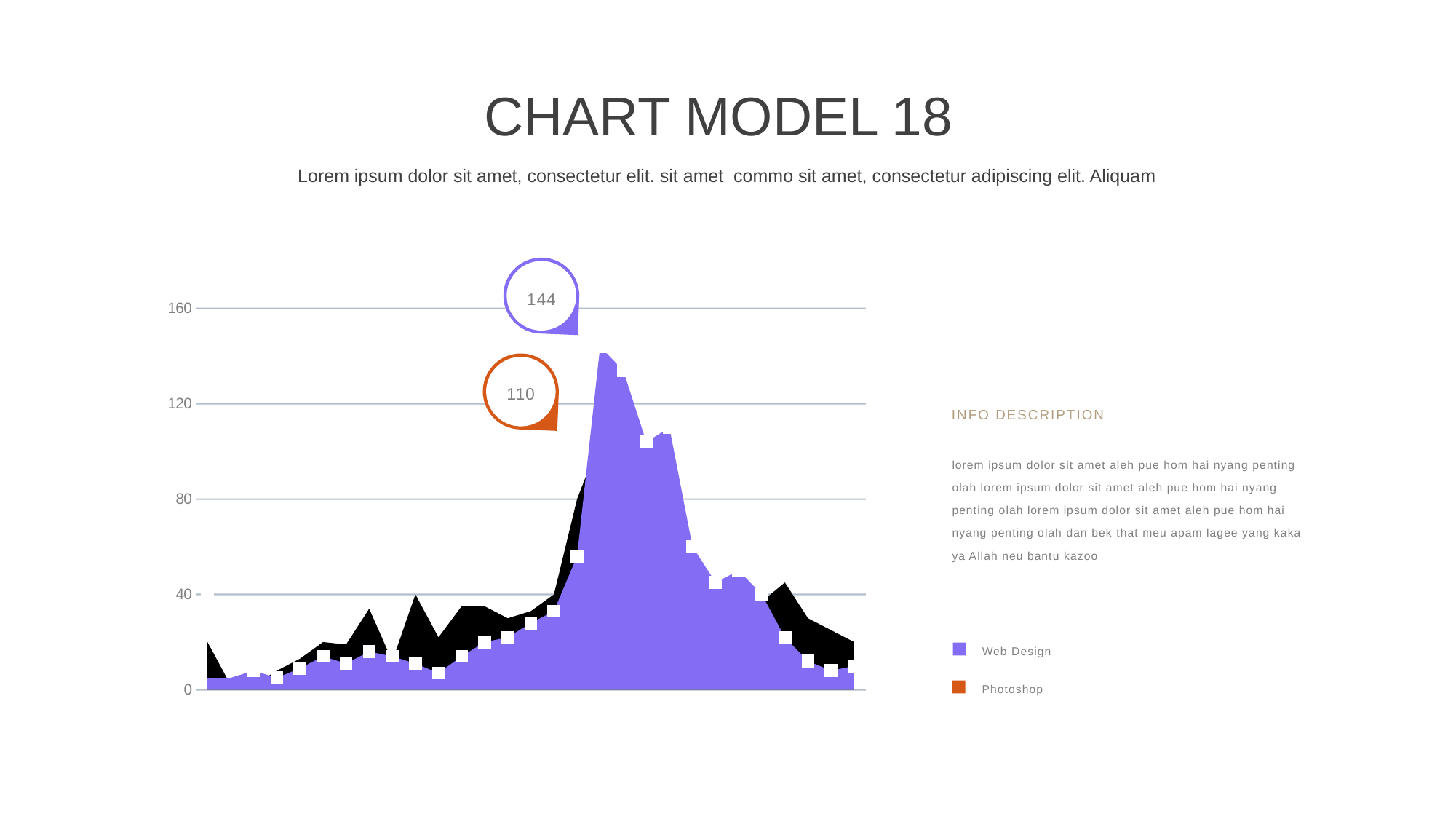

CHART MODEL 18
Lorem ipsum dolor sit amet, consectetur elit. sit amet  commo sit amet, consectetur adipiscing elit. Aliquam

144

### Chart

| Category | Category A | Category B Fill | Category A Fill | Category B |
|---|---|---|---|---|
| 9/21/15 | 5.0 | 20.0 | 40.0 | 10.0 |
| 9/22/15 | 5.0 | 2.0 | 30.0 | 2.0 |
| 9/23/15 | 8.0 | 2.0 | 8.0 | 2.0 |
| 9/24/15 | 5.0 | 8.0 | 5.0 | 8.0 |
| 9/25/15 | 9.0 | 13.0 | 9.0 | 13.0 |
| 9/26/15 | 14.0 | 20.0 | 14.0 | 20.0 |
| 9/27/15 | 11.0 | 19.0 | 11.0 | 19.0 |
| 9/28/15 | 16.0 | 34.0 | 16.0 | 34.0 |
| 9/29/15 | 14.0 | 12.0 | 14.0 | 12.0 |
| 9/30/15 | 11.0 | 40.0 | 11.0 | 40.0 |
| 10/1/15 | 7.0 | 22.0 | 7.0 | 22.0 |
| 10/2/15 | 14.0 | 35.0 | 14.0 | 35.0 |
| 10/3/15 | 20.0 | 35.0 | 20.0 | 35.0 |
| 10/4/15 | 22.0 | 30.0 | 22.0 | 30.0 |
| 10/5/15 | 28.0 | 33.0 | 28.0 | 33.0 |
| 10/6/15 | 33.0 | 40.0 | 33.0 | 40.0 |
| 10/7/15 | 56.0 | 80.0 | 56.0 | 80.0 |
| 10/8/15 | 144.0 | 105.0 | 144.0 | 105.0 |
| 10/9/15 | 134.0 | 80.0 | 134.0 | 80.0 |
| 10/10/15 | 104.0 | 70.0 | 104.0 | 70.0 |
| 10/11/15 | 110.0 | 40.0 | 110.0 | 40.0 |
| 10/12/15 | 60.0 | 30.0 | 60.0 | 30.0 |
| 10/13/15 | 45.0 | 35.0 | 45.0 | 35.0 |
| 10/14/15 | 50.0 | 39.0 | 50.0 | 39.0 |
| 10/15/15 | 40.0 | 37.0 | 40.0 | 37.0 |
| 10/16/15 | 22.0 | 45.0 | 22.0 | 45.0 |
| 10/17/15 | 12.0 | 30.0 | 12.0 | 30.0 |
| 10/18/15 | 8.0 | 25.0 | 8.0 | 25.0 |
| 10/19/15 | 10.0 | 20.0 | 10.0 | 20.0 |

110
Info Description
lorem ipsum dolor sit amet aleh pue hom hai nyang penting olah lorem ipsum dolor sit amet aleh pue hom hai nyang penting olah lorem ipsum dolor sit amet aleh pue hom hai nyang penting olah dan bek that meu apam lagee yang kaka ya Allah neu bantu kazoo
Web Design

Photoshop